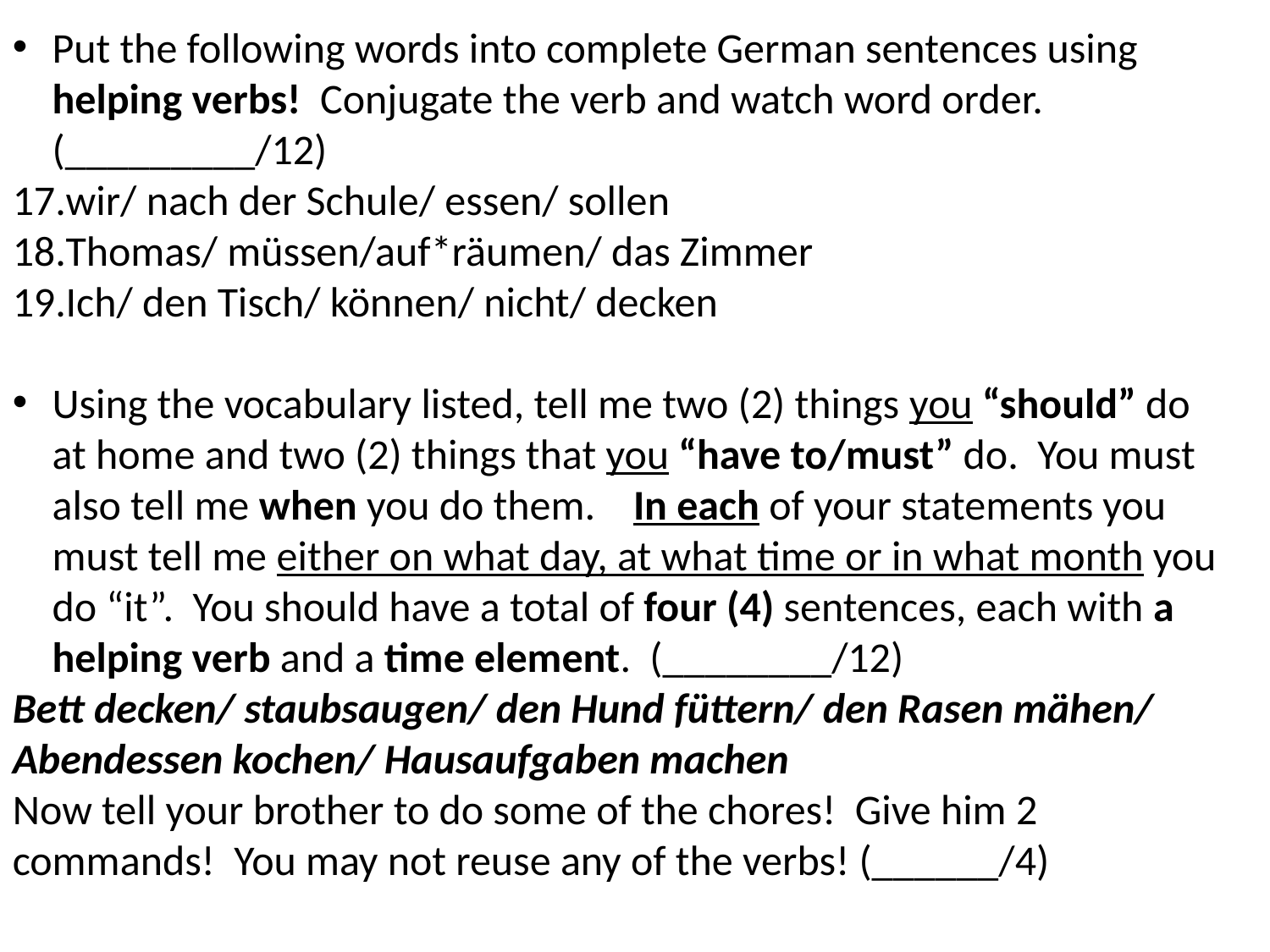

Put the following words into complete German sentences using helping verbs!  Conjugate the verb and watch word order. (_________/12)
wir/ nach der Schule/ essen/ sollen
Thomas/ müssen/auf*räumen/ das Zimmer
Ich/ den Tisch/ können/ nicht/ decken

Using the vocabulary listed, tell me two (2) things you “should” do at home and two (2) things that you “have to/must” do.  You must also tell me when you do them.    In each of your statements you must tell me either on what day, at what time or in what month you do “it”.  You should have a total of four (4) sentences, each with a helping verb and a time element.  (________/12)
Bett decken/ staubsaugen/ den Hund füttern/ den Rasen mähen/ Abendessen kochen/ Hausaufgaben machen
Now tell your brother to do some of the chores!  Give him 2 commands!  You may not reuse any of the verbs! (______/4)